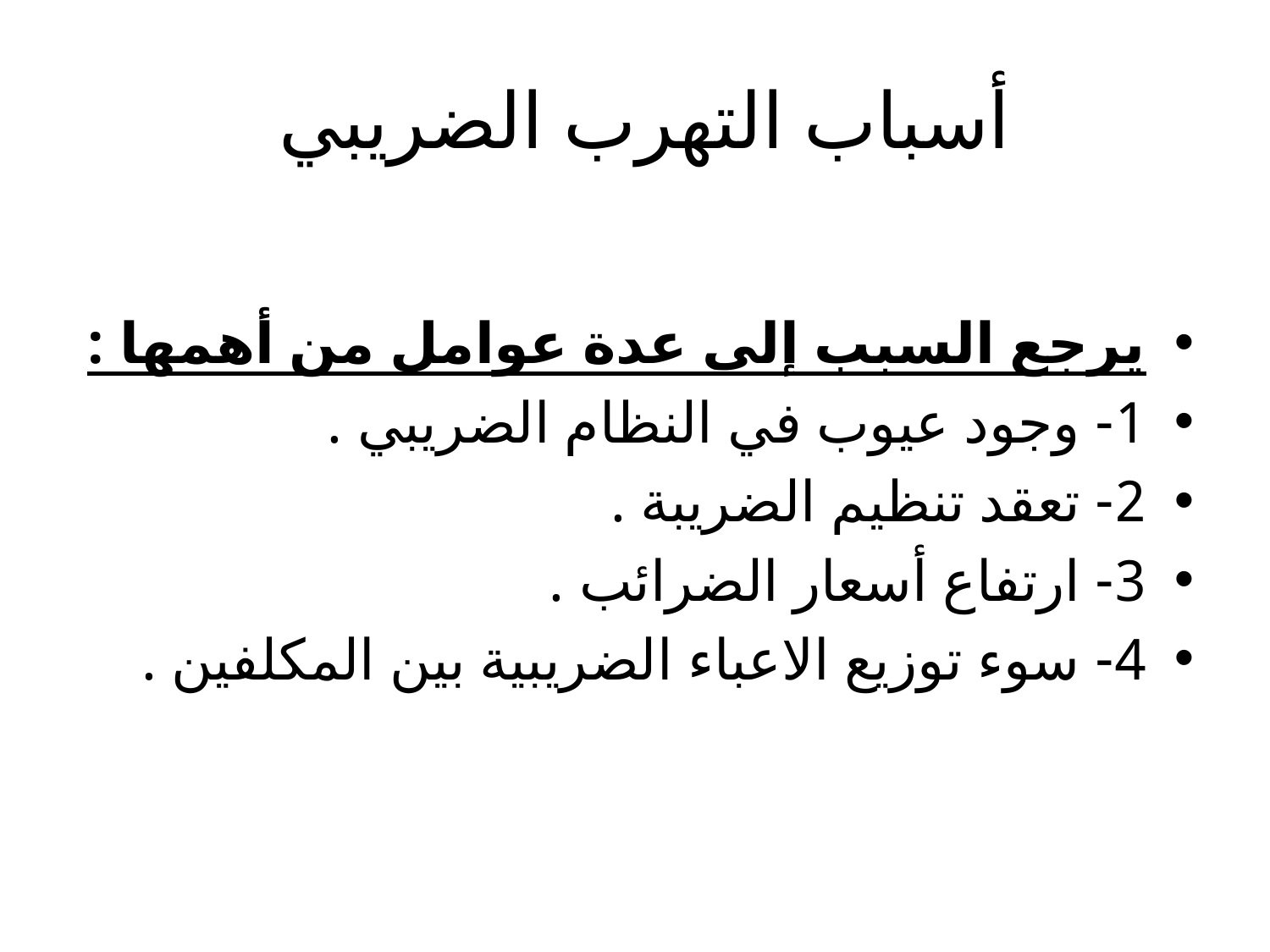

# أسباب التهرب الضريبي

يرجع السبب إلى عدة عوامل من أهمها :
1- وجود عيوب في النظام الضريبي .
2- تعقد تنظيم الضريبة .
3- ارتفاع أسعار الضرائب .
4- سوء توزيع الاعباء الضريبية بين المكلفين .